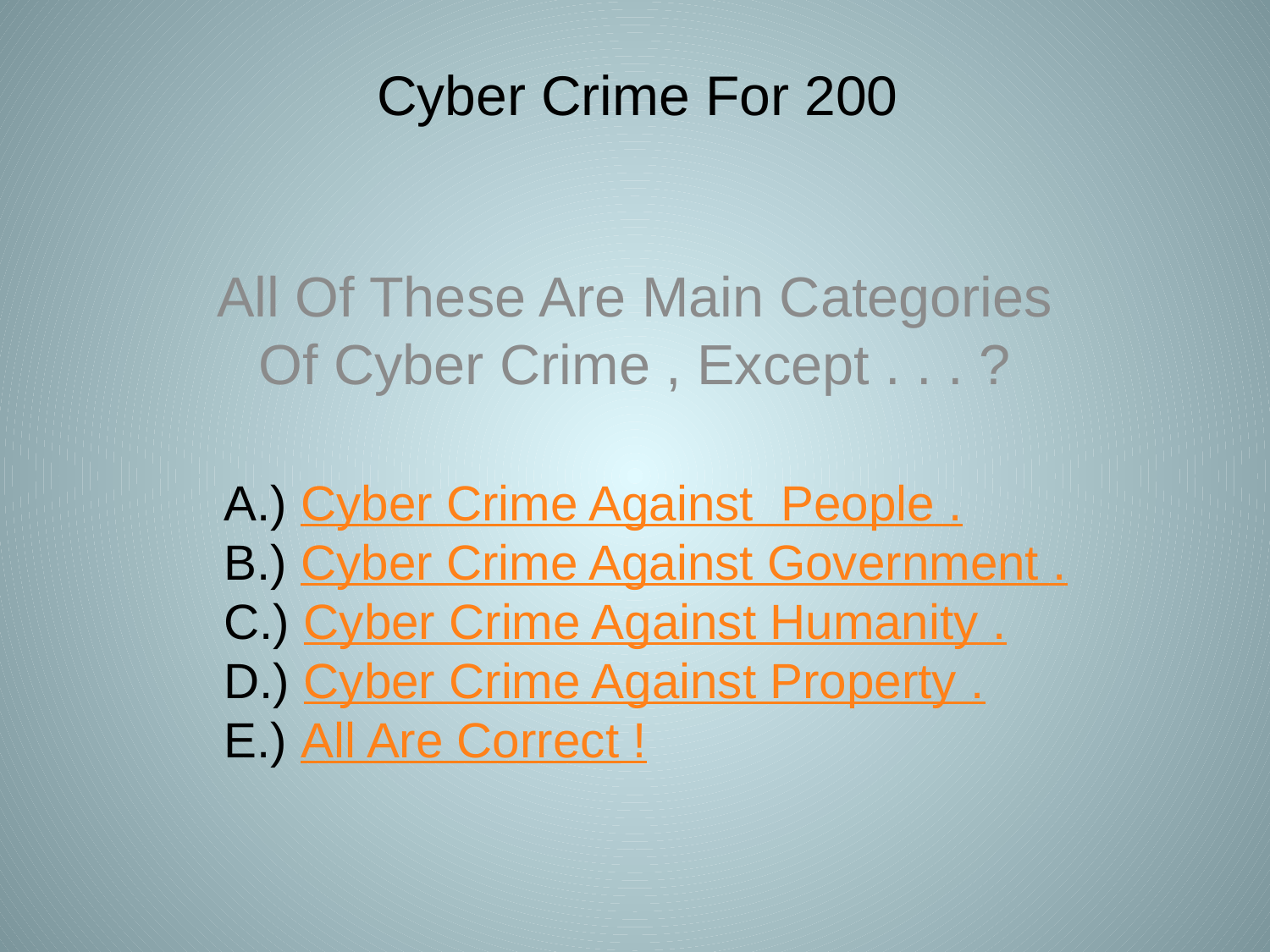

# Cyber Crime For 200
All Of These Are Main Categories Of Cyber Crime , Except . . . ?
A.) Cyber Crime Against  People .
B.) Cyber Crime Against Government .
C.) Cyber Crime Against Humanity .
D.) Cyber Crime Against Property .
E.) All Are Correct !